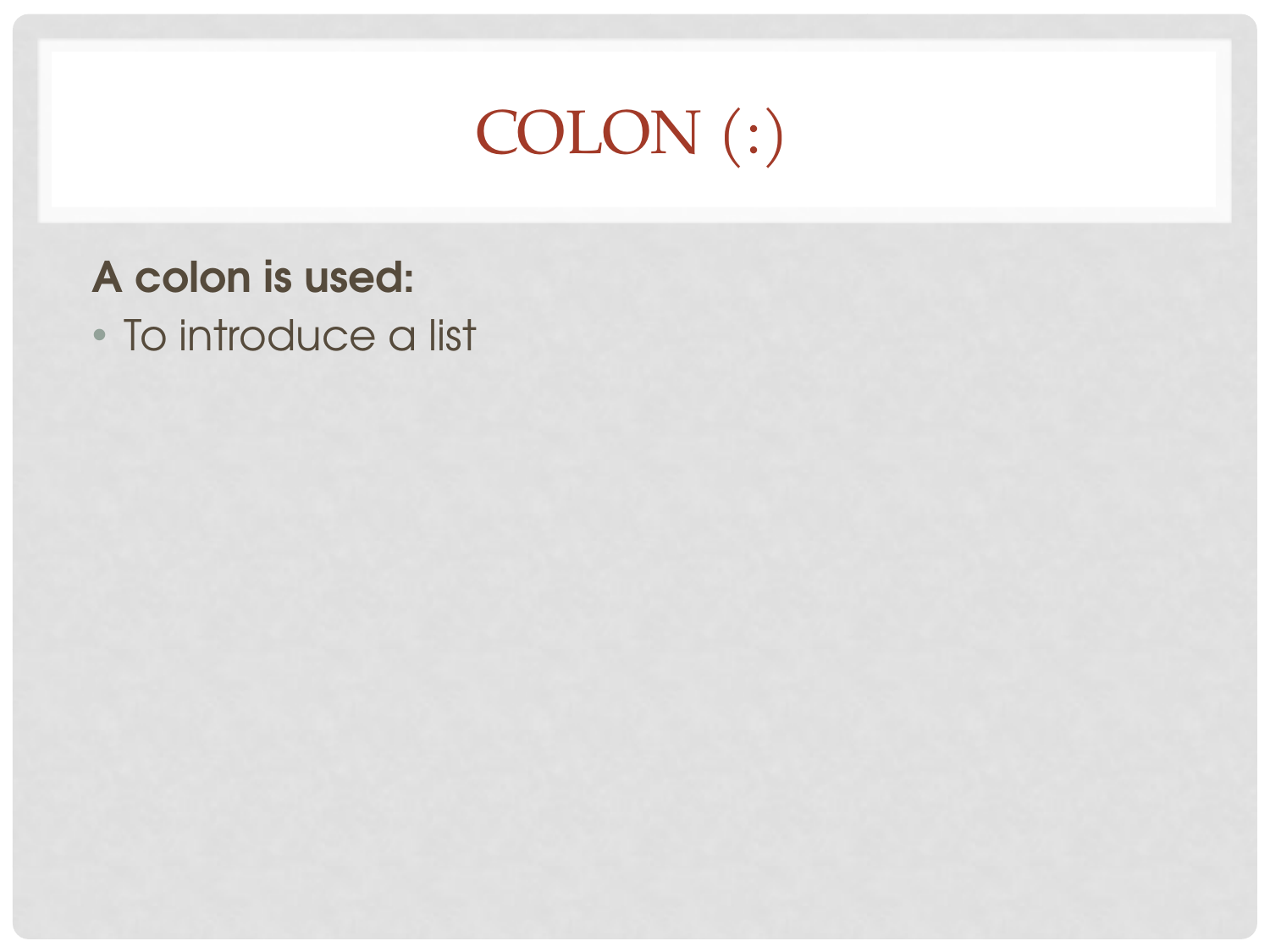

# Colon (:)
A colon is used:
To introduce a list